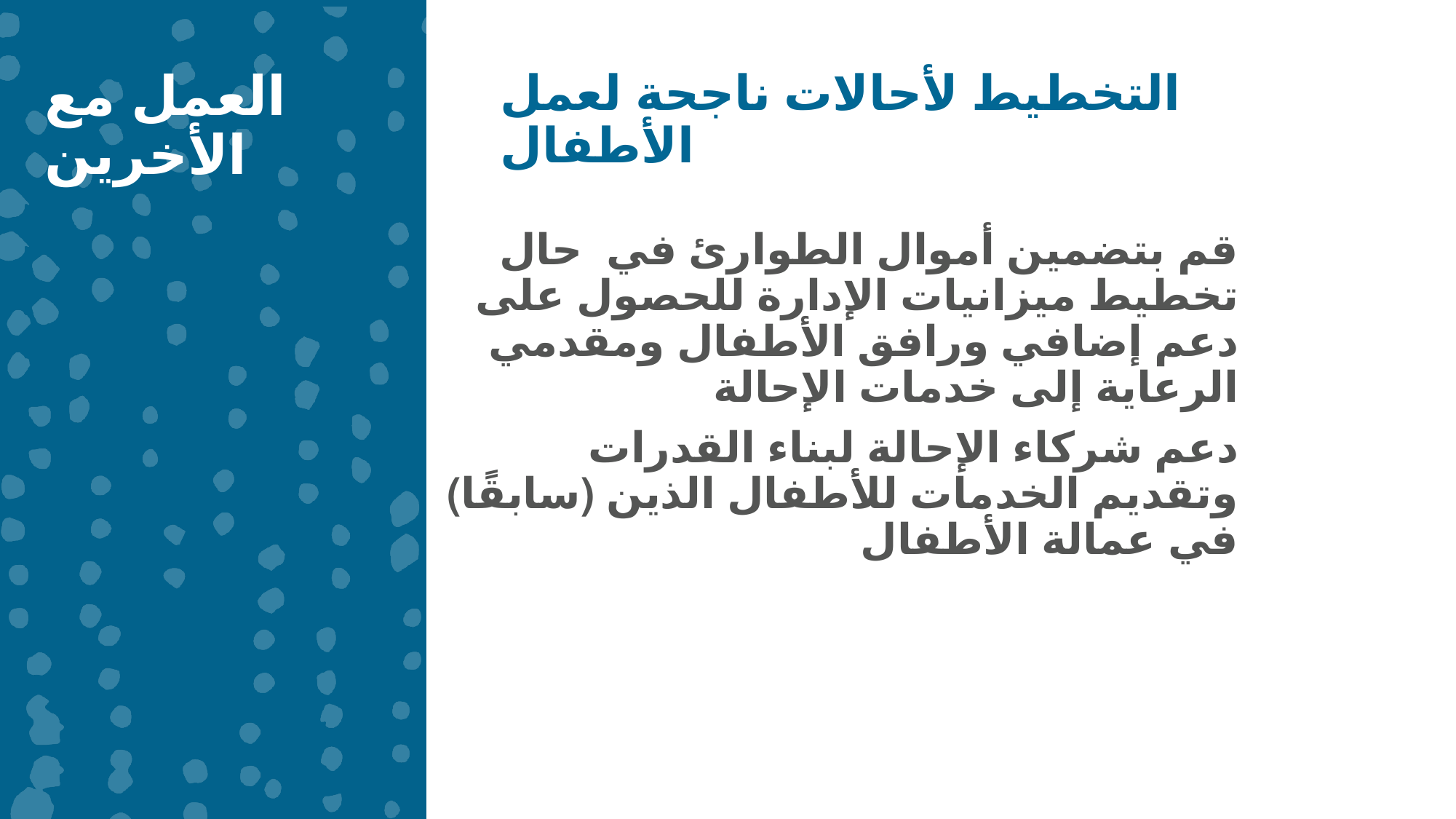

العمل مع الأخرين
التخطيط لأحالات ناجحة لعمل الأطفال
قم بتضمين أموال الطوارئ في  حال تخطيط ميزانيات الإدارة للحصول على دعم إضافي ورافق الأطفال ومقدمي الرعاية إلى خدمات الإحالة
دعم شركاء الإحالة لبناء القدرات وتقديم الخدمات للأطفال الذين (سابقًا) في عمالة الأطفال